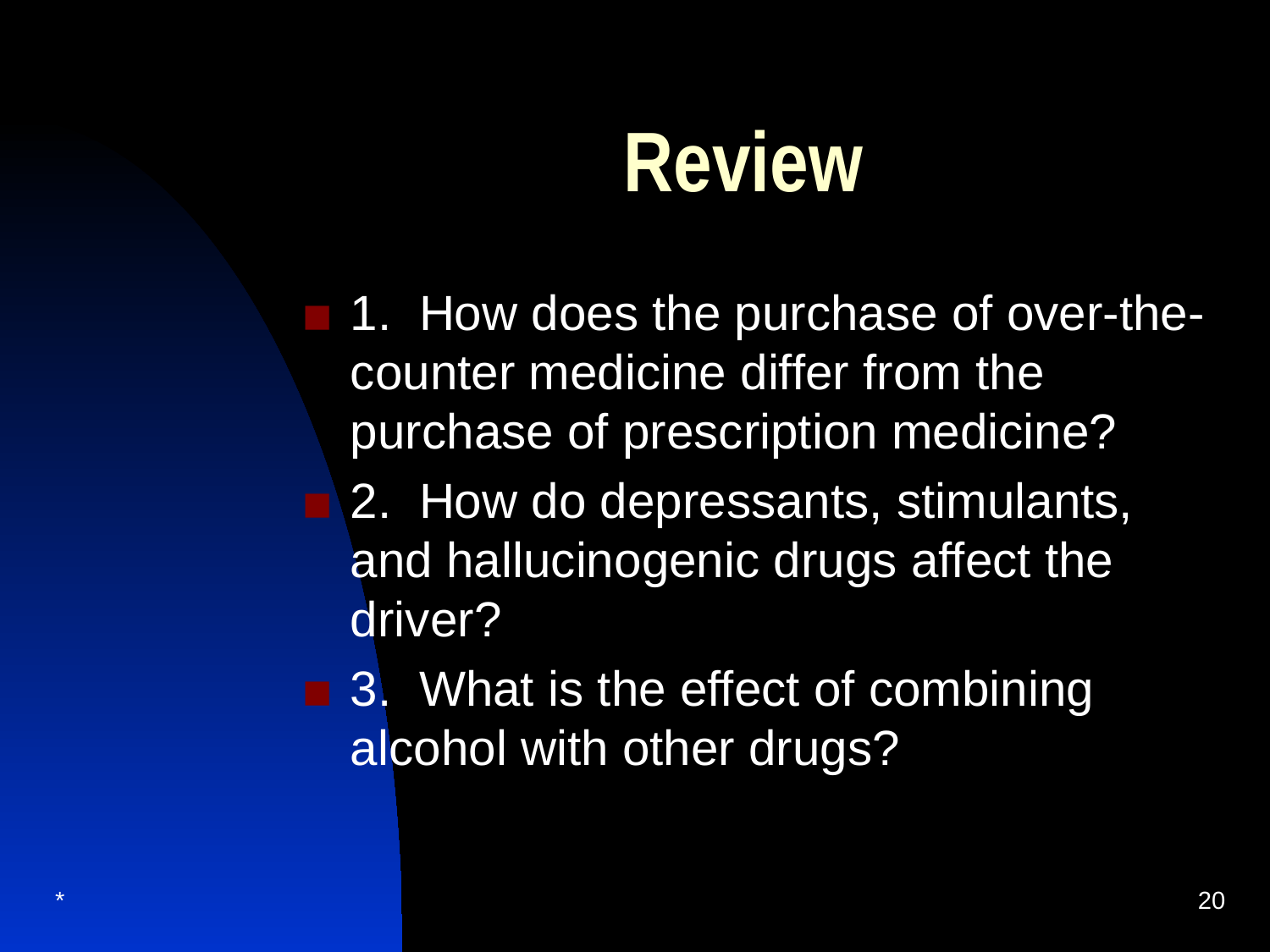

# Review
1.  How does the purchase of over-the-counter medicine differ from the purchase of prescription medicine?
2.  How do depressants, stimulants, and hallucinogenic drugs affect the driver?
3.  What is the effect of combining alcohol with other drugs?
*
20